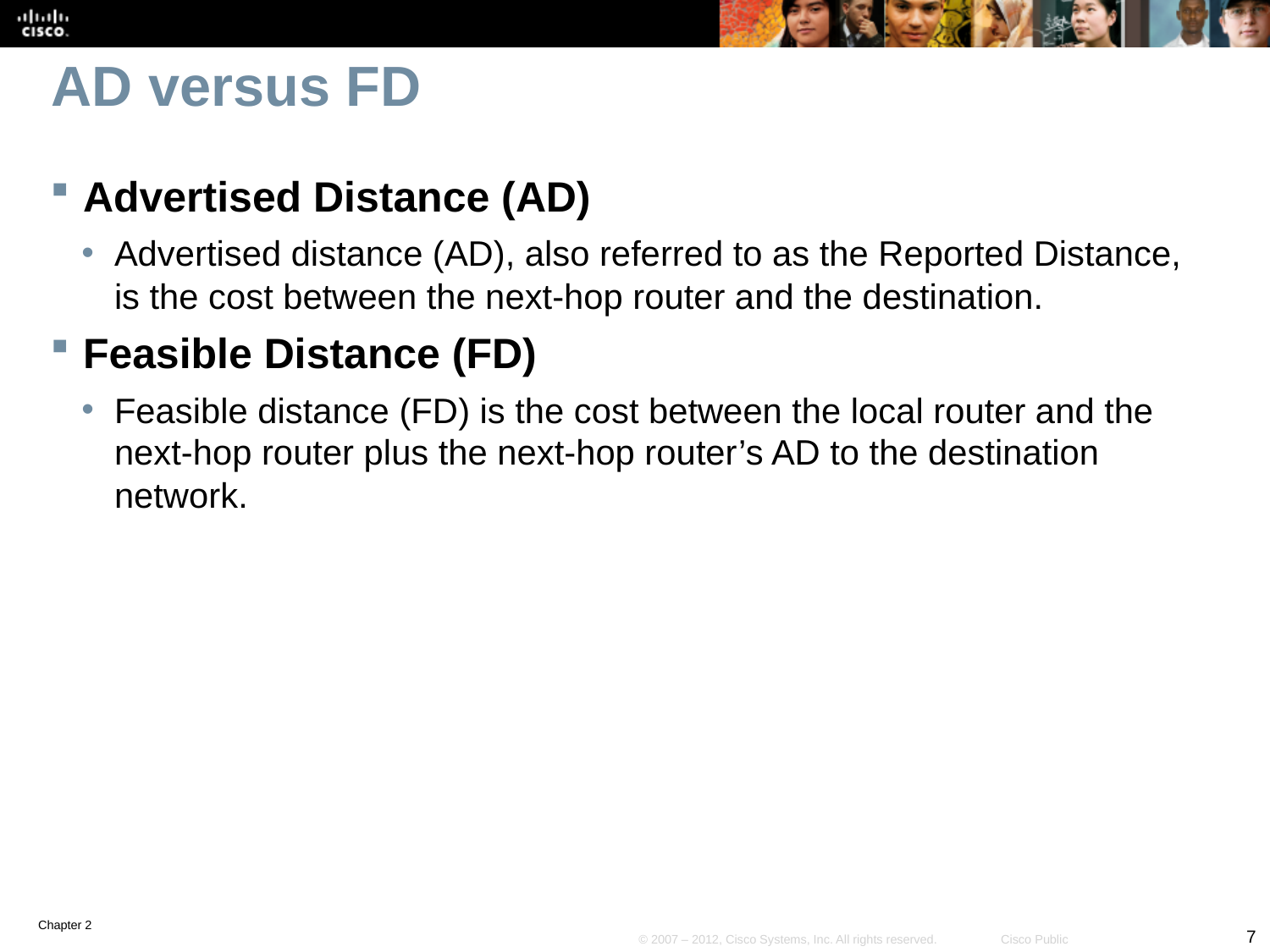

# AD versus FD
Advertised Distance (AD)
Advertised distance (AD), also referred to as the Reported Distance, is the cost between the next-hop router and the destination.
Feasible Distance (FD)
Feasible distance (FD) is the cost between the local router and the next-hop router plus the next-hop router’s AD to the destination network.